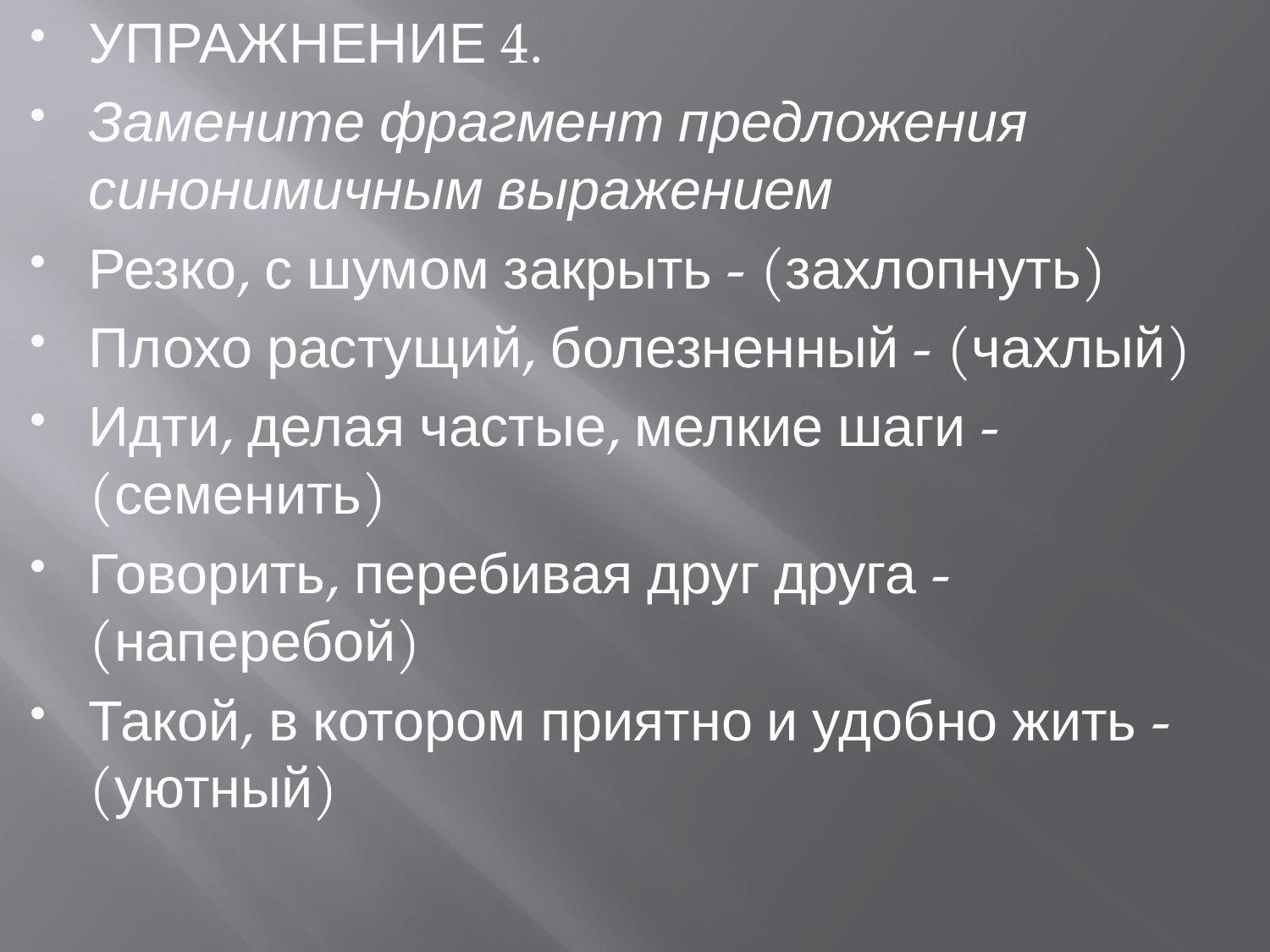

УПРАЖНЕНИЕ 4.
Замените фрагмент предложения синонимичным выражением
Резко, с шумом закрыть - (захлопнуть)
Плохо растущий, болезненный - (чахлый)
Идти, делая частые, мелкие шаги - (семенить)
Говорить, перебивая друг друга - (наперебой)
Такой, в котором приятно и удобно жить - (уютный)